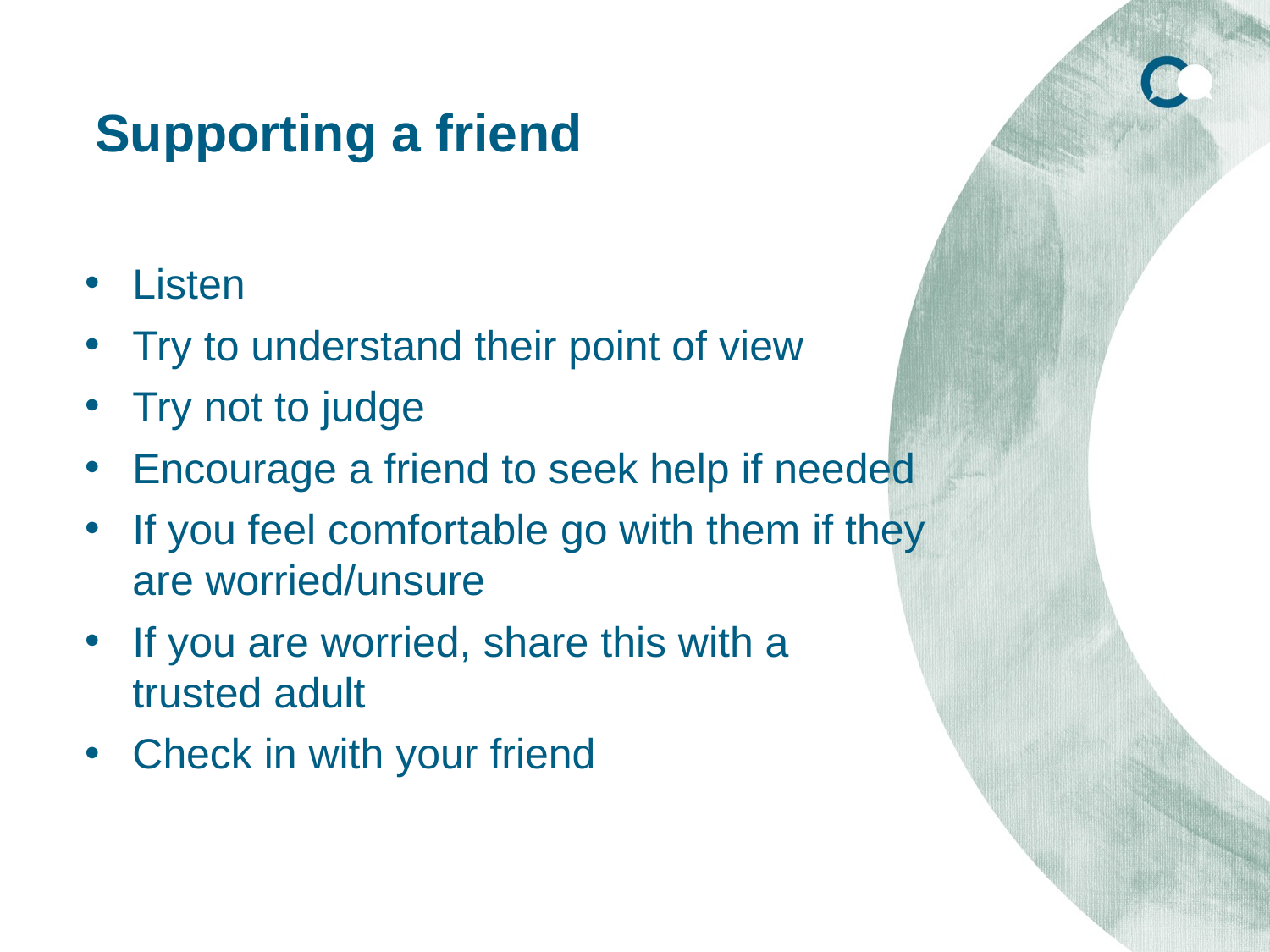

# Supporting a friend

Listen
Try to understand their point of view
Try not to judge
Encourage a friend to seek help if needed
If you feel comfortable go with them if they are worried/unsure
If you are worried, share this with a trusted adult
Check in with your friend